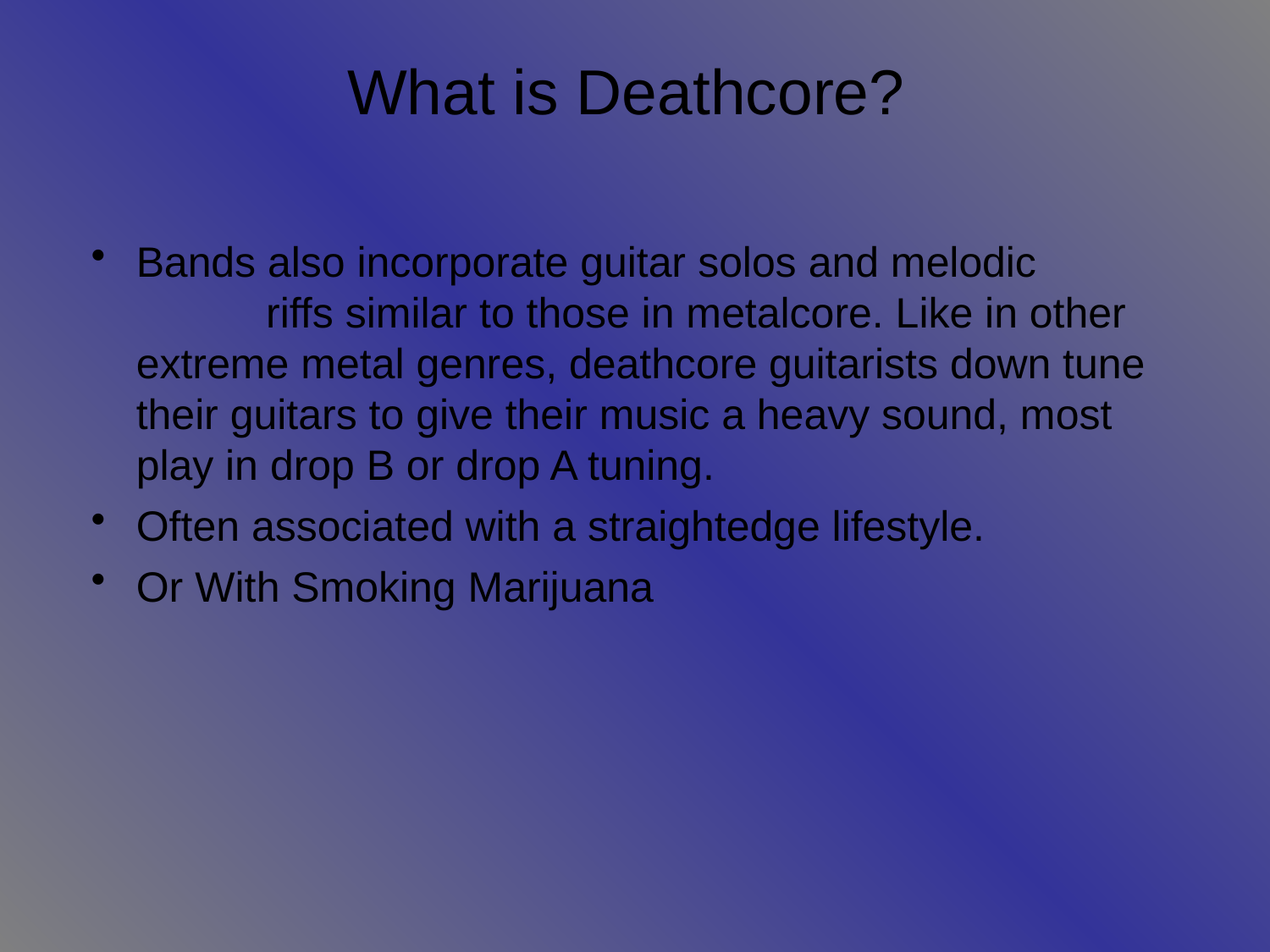

What is Deathcore?
Bands also incorporate guitar solos and melodic                         riffs similar to those in metalcore. Like in other extreme metal genres, deathcore guitarists down tune their guitars to give their music a heavy sound, most play in drop B or drop A tuning.
Often associated with a straightedge lifestyle.
Or With Smoking Marijuana